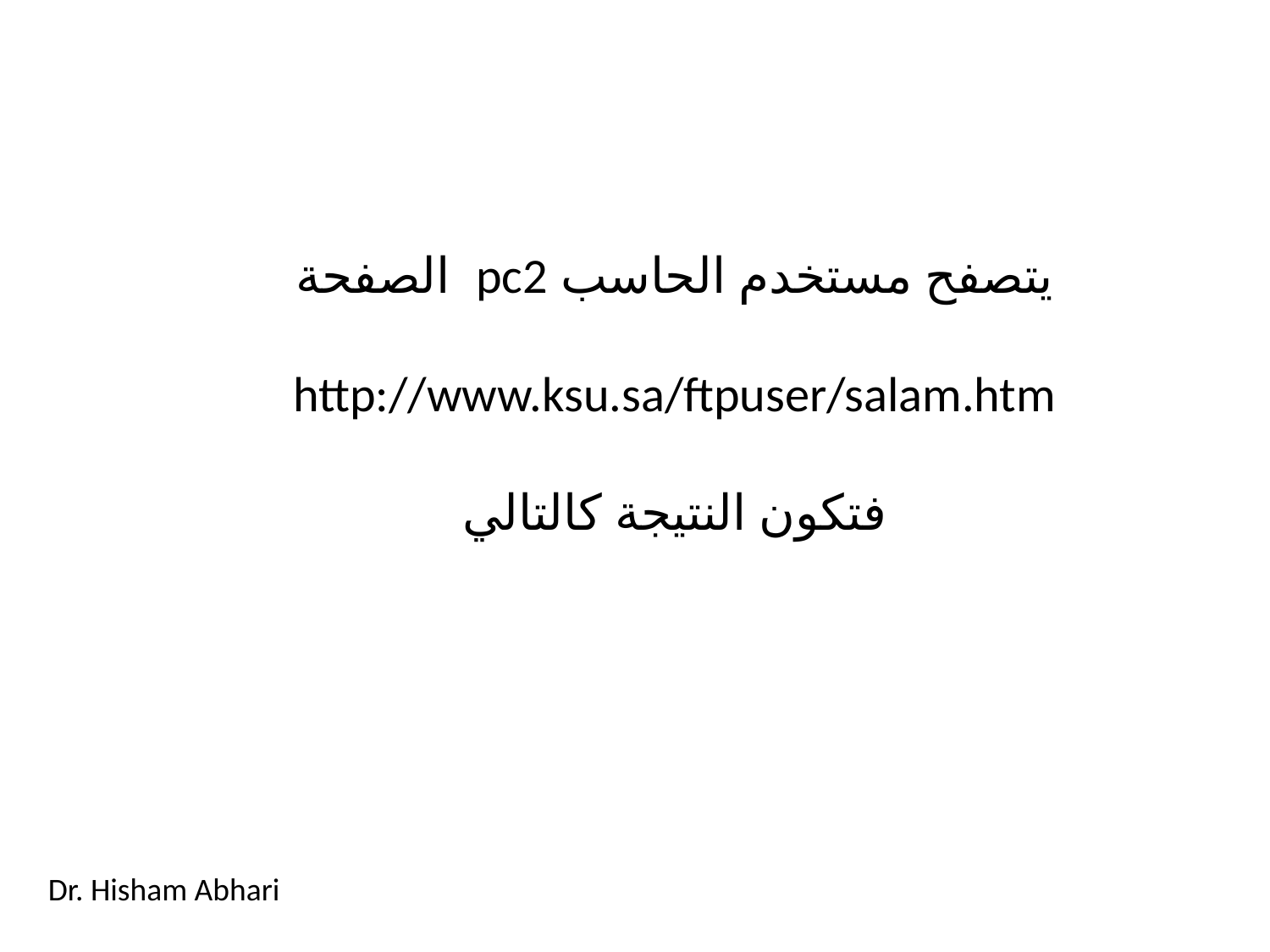

يتصفح مستخدم الحاسب pc2  الصفحة

http://www.ksu.sa/ftpuser/salam.htm

فتكون النتيجة كالتالي
Dr. Hisham Abhari